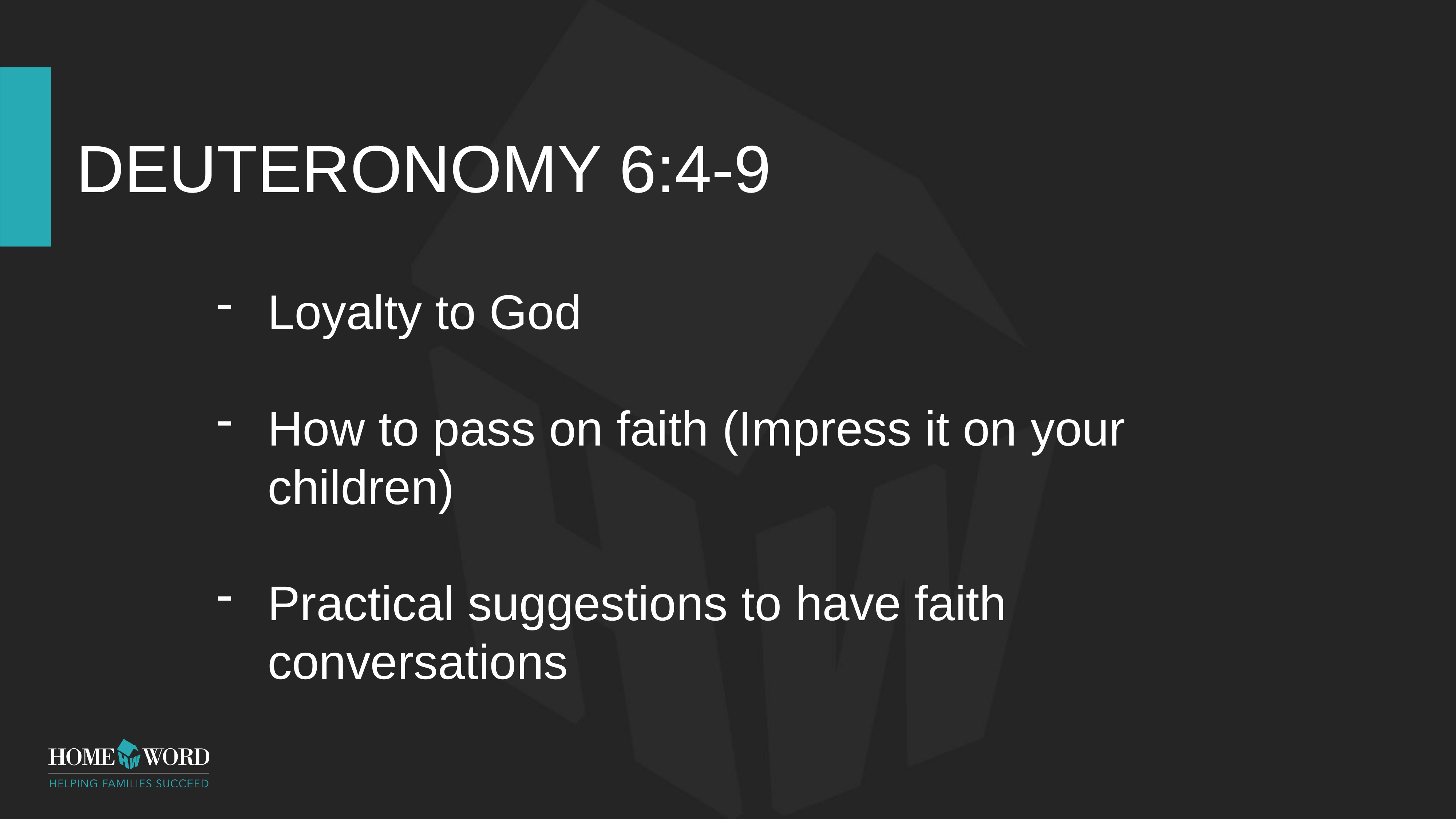

# Deuteronomy 6:4-9
Loyalty to God
How to pass on faith (Impress it on your children)
Practical suggestions to have faith conversations